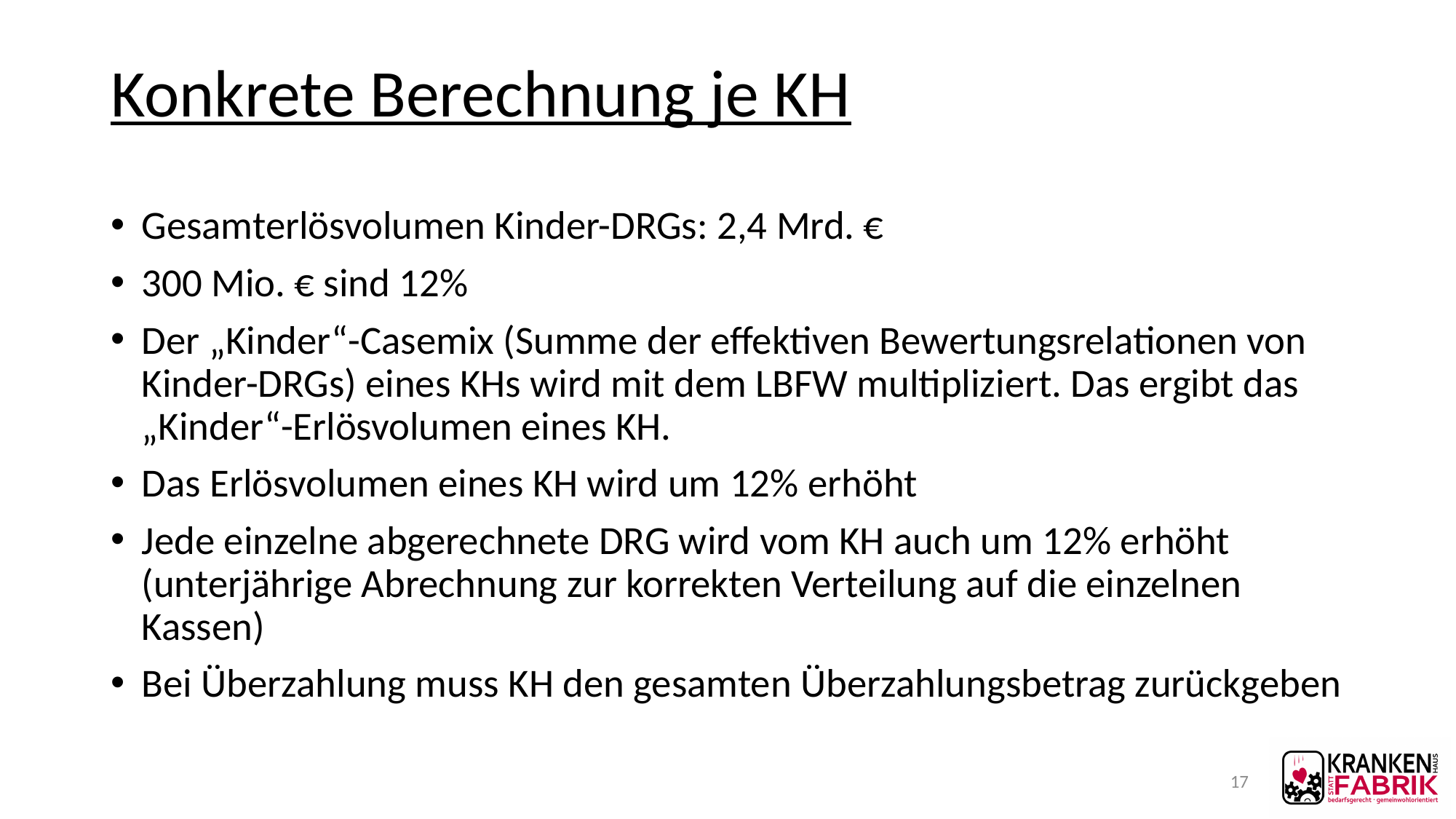

# Konkrete Berechnung je KH
Gesamterlösvolumen Kinder-DRGs: 2,4 Mrd. €
300 Mio. € sind 12%
Der „Kinder“-Casemix (Summe der effektiven Bewertungsrelationen von Kinder-DRGs) eines KHs wird mit dem LBFW multipliziert. Das ergibt das „Kinder“-Erlösvolumen eines KH.
Das Erlösvolumen eines KH wird um 12% erhöht
Jede einzelne abgerechnete DRG wird vom KH auch um 12% erhöht (unterjährige Abrechnung zur korrekten Verteilung auf die einzelnen Kassen)
Bei Überzahlung muss KH den gesamten Überzahlungsbetrag zurückgeben
17